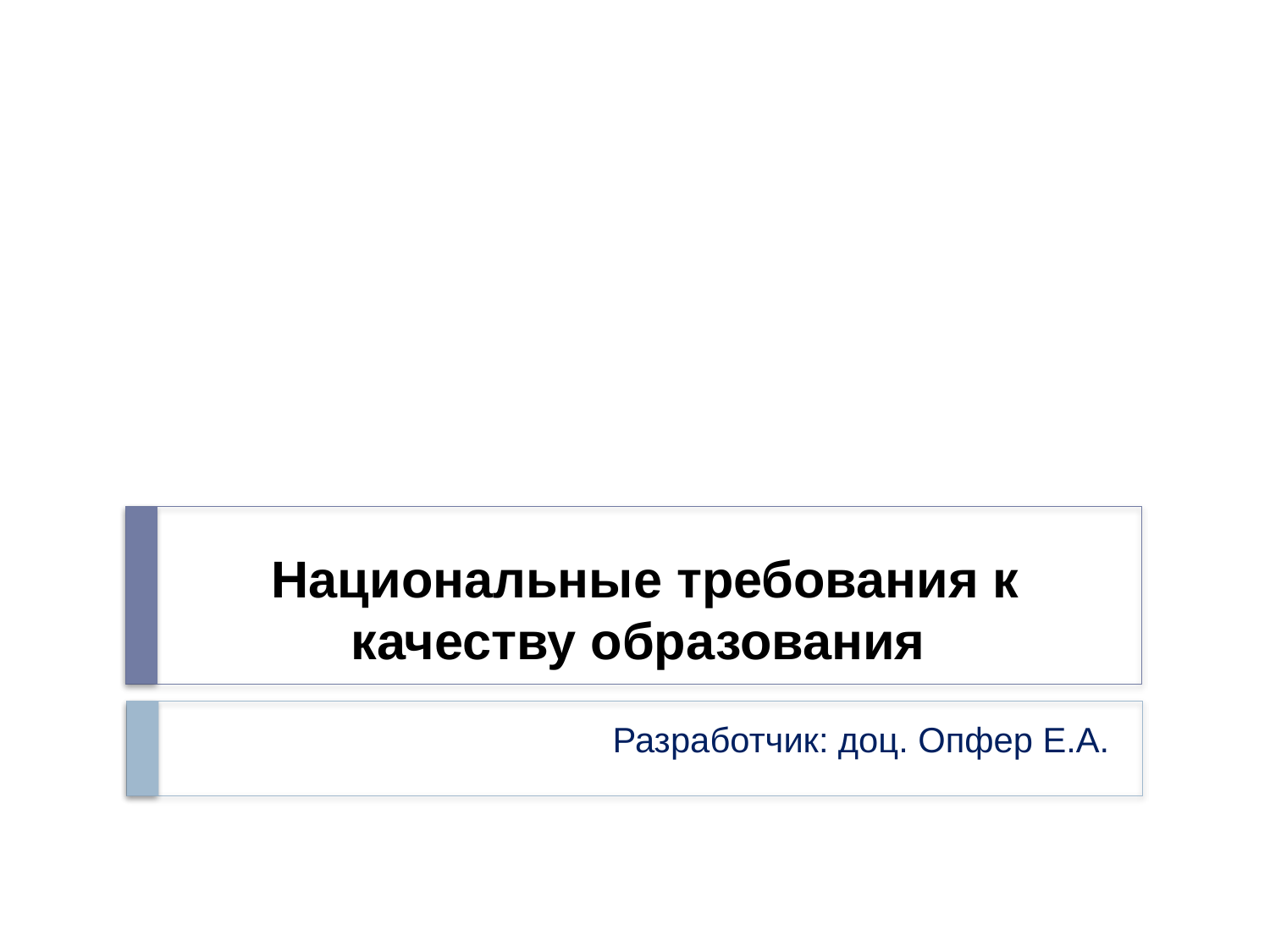

# Национальные требования к качеству образования
Разработчик: доц. Опфер Е.А.